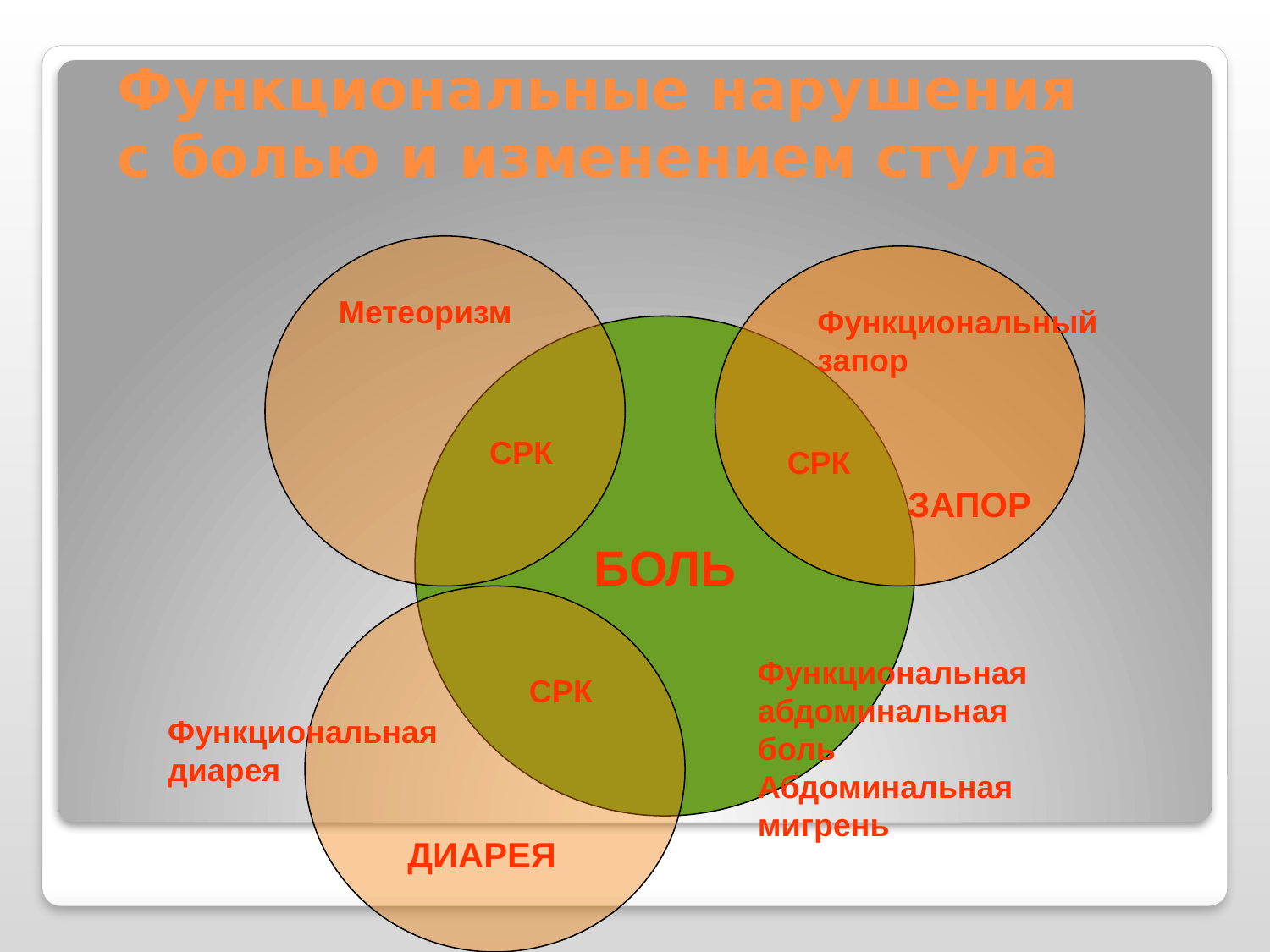

Функциональные нарушения
с болью и изменением стула

Метеоризм
Функциональный
запор
БОЛЬ
СРК
СРК
ЗАПОР

Функциональная
абдоминальная
боль
Абдоминальная
мигрень
СРК
Функциональная
диарея
ДИАРЕЯ